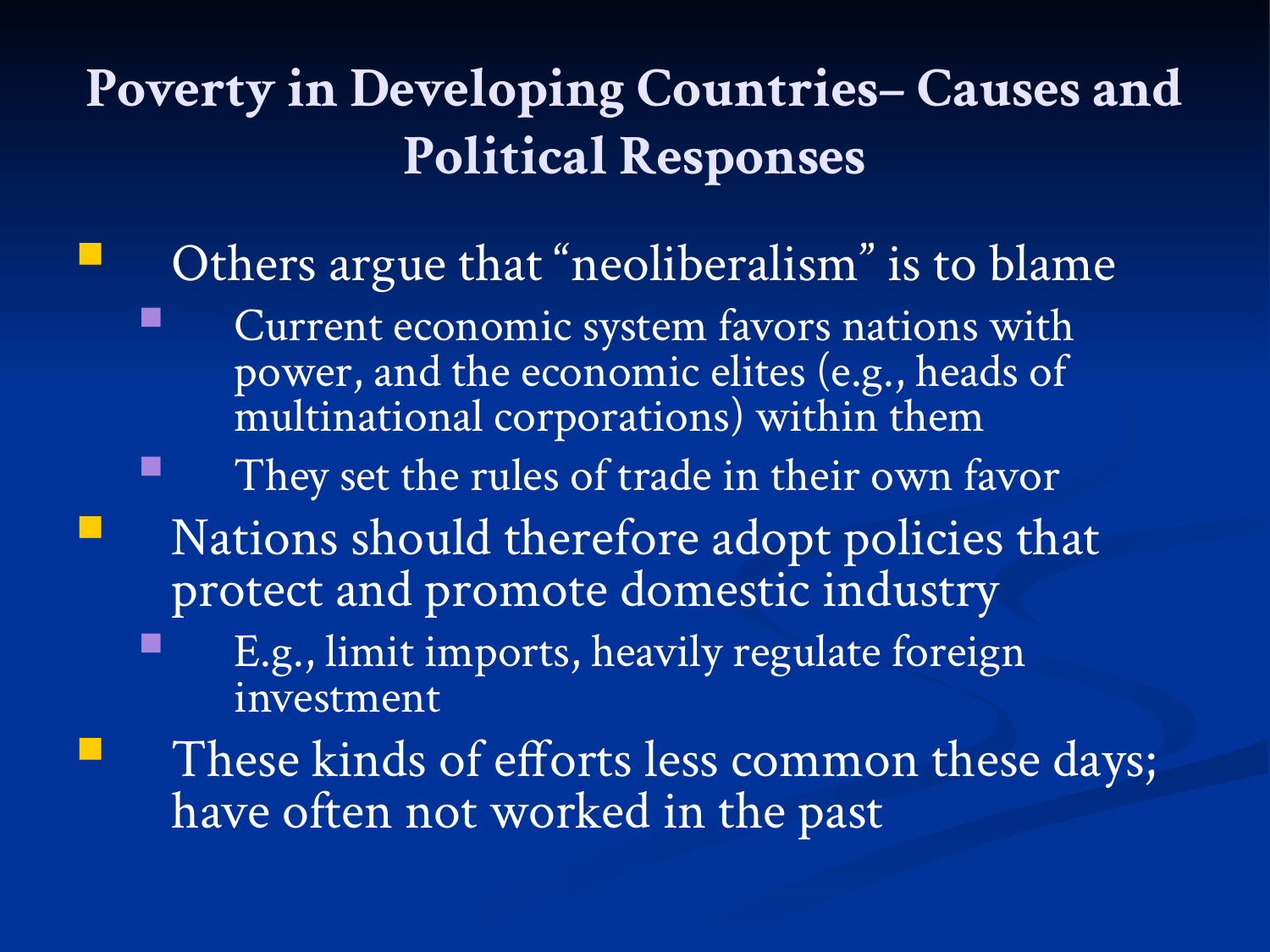

Poverty in Developing Countries– Causes and Political Responses
# Others argue that “neoliberalism” is to blame
Current economic system favors nations with power, and the economic elites (e.g., heads of multinational corporations) within them
They set the rules of trade in their own favor
Nations should therefore adopt policies that protect and promote domestic industry
E.g., limit imports, heavily regulate foreign investment
These kinds of efforts less common these days; have often not worked in the past